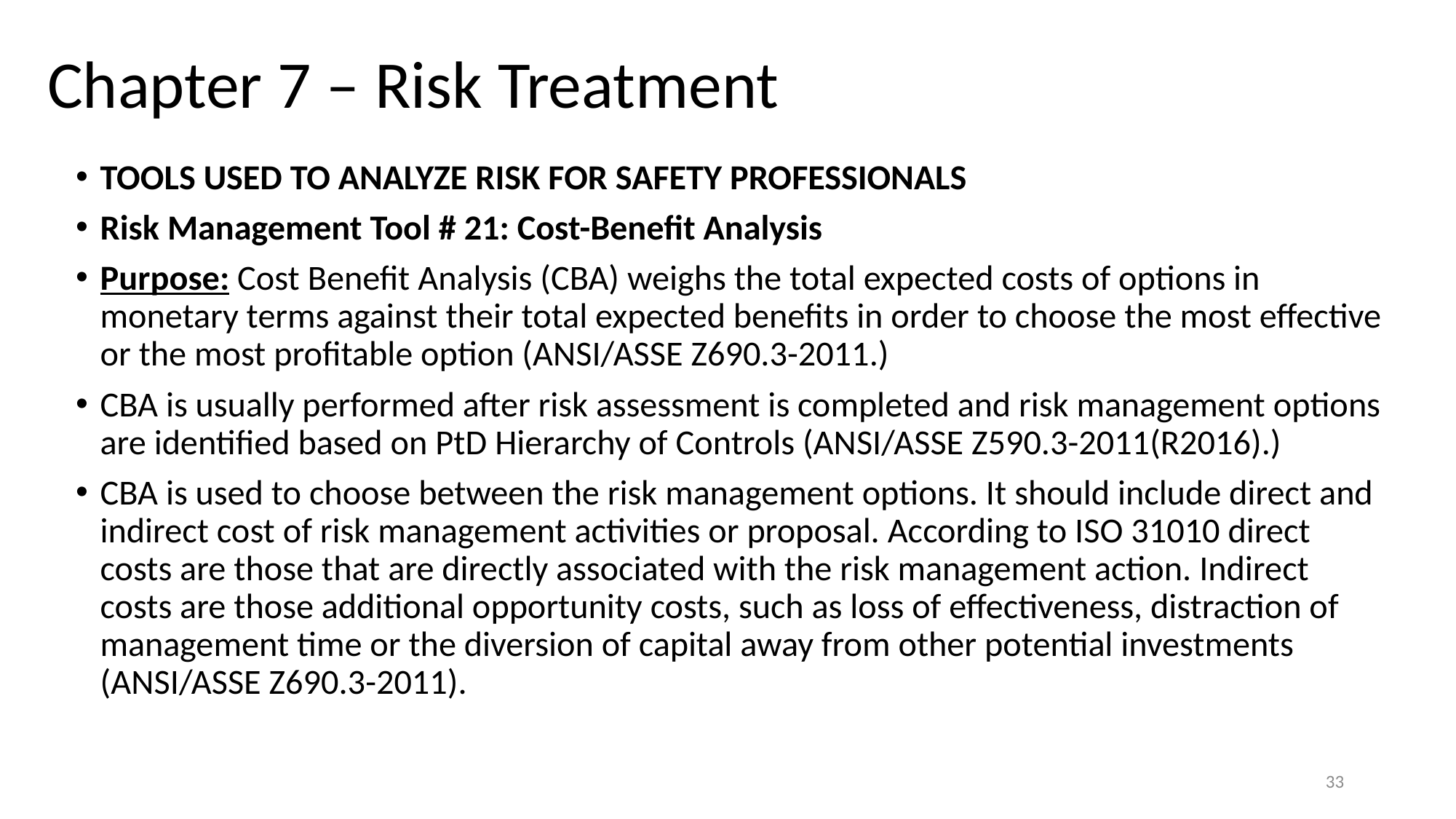

# Chapter 7 – Risk Treatment
TOOLS USED TO ANALYZE RISK FOR SAFETY PROFESSIONALS
Risk Management Tool # 21: Cost-Benefit Analysis
Purpose: Cost Benefit Analysis (CBA) weighs the total expected costs of options in monetary terms against their total expected benefits in order to choose the most effective or the most profitable option (ANSI/ASSE Z690.3-2011.)
CBA is usually performed after risk assessment is completed and risk management options are identified based on PtD Hierarchy of Controls (ANSI/ASSE Z590.3-2011(R2016).)
CBA is used to choose between the risk management options. It should include direct and indirect cost of risk management activities or proposal. According to ISO 31010 direct costs are those that are directly associated with the risk management action. Indirect costs are those additional opportunity costs, such as loss of effectiveness, distraction of management time or the diversion of capital away from other potential investments (ANSI/ASSE Z690.3-2011).
33